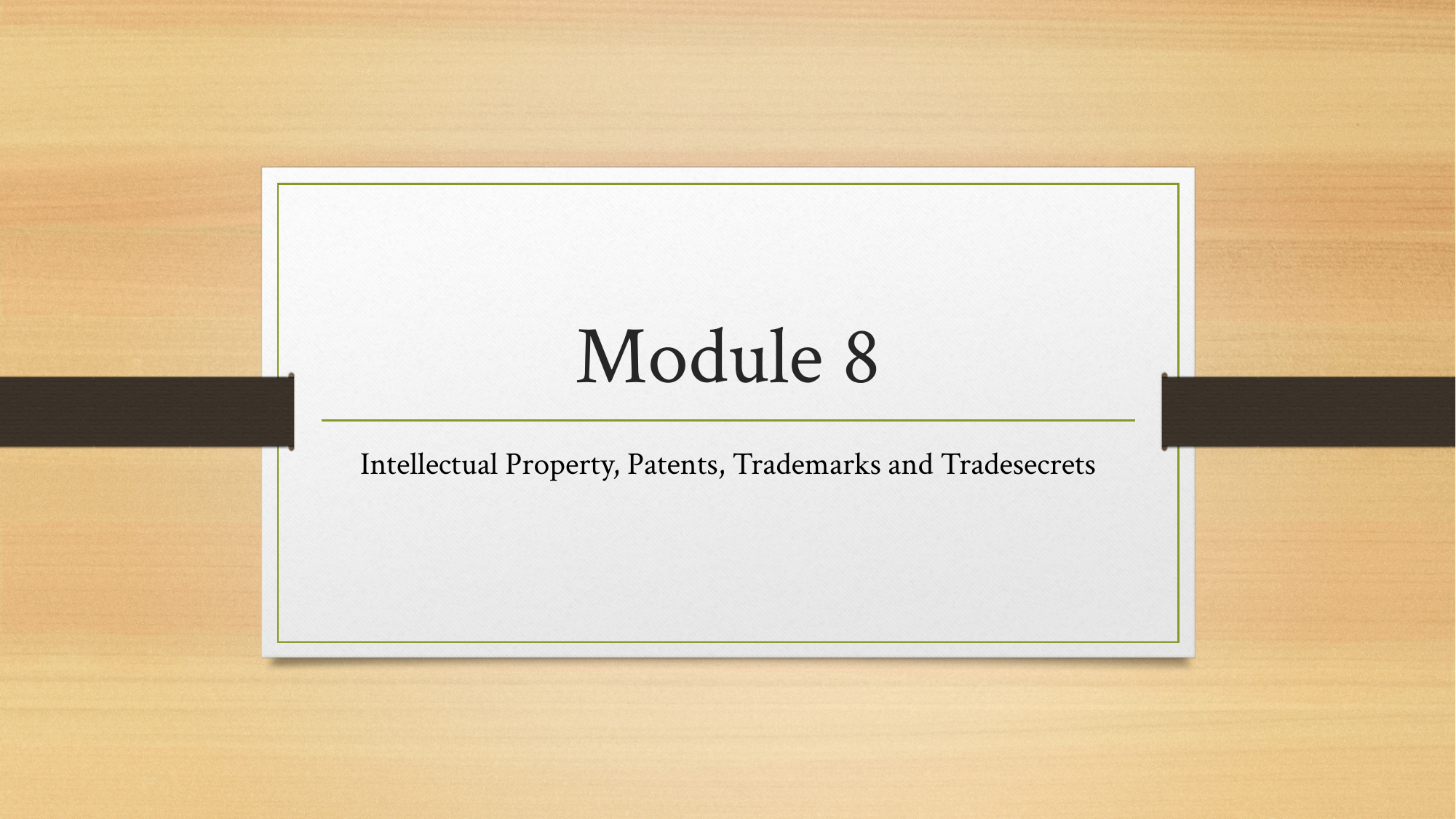

# Module 8
Intellectual Property, Patents, Trademarks and Tradesecrets